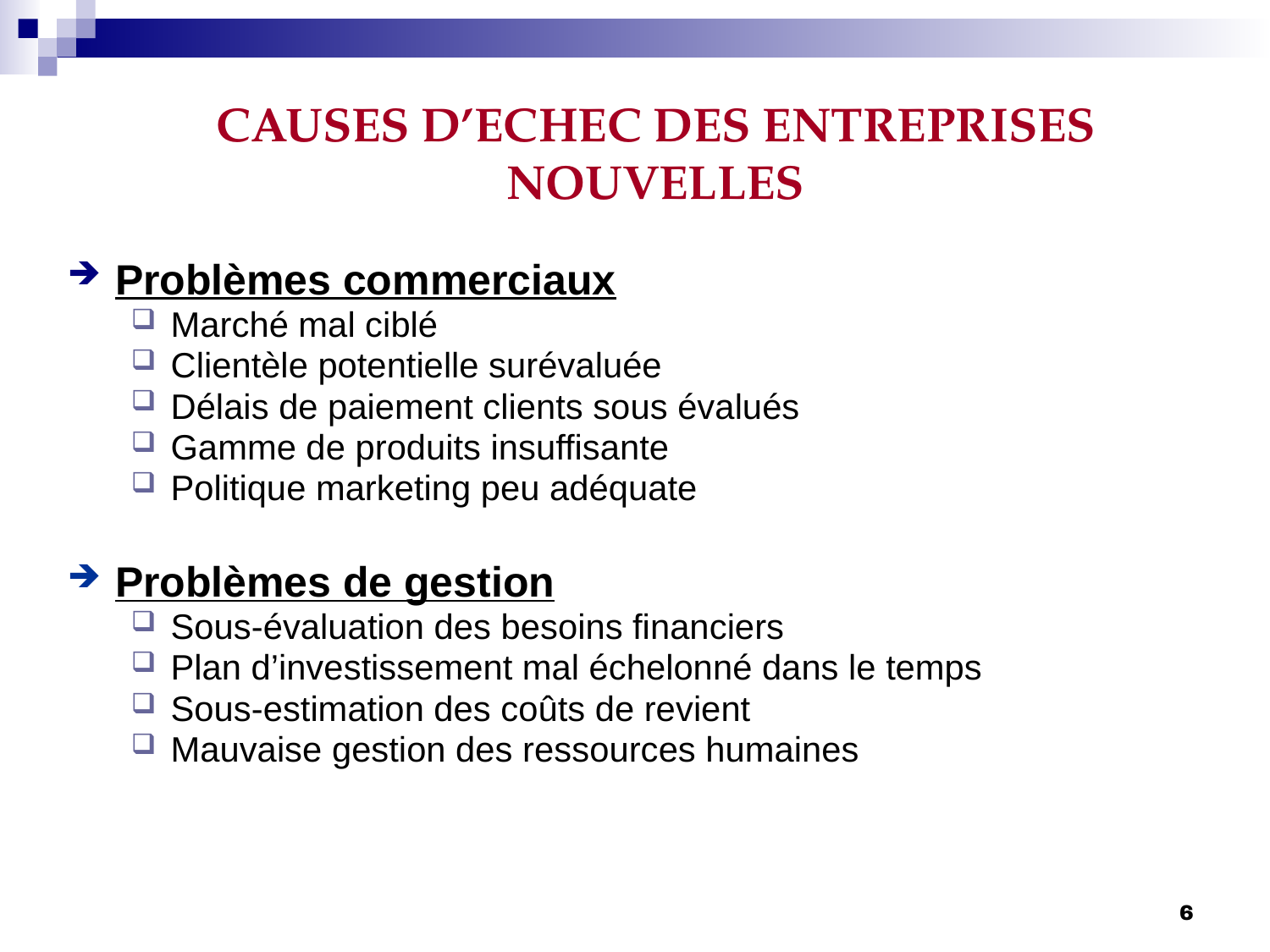

# CAUSES D’ECHEC DES ENTREPRISES NOUVELLES
Problèmes commerciaux
Marché mal ciblé
Clientèle potentielle surévaluée
Délais de paiement clients sous évalués
Gamme de produits insuffisante
Politique marketing peu adéquate

Problèmes de gestion
Sous-évaluation des besoins financiers
Plan d’investissement mal échelonné dans le temps
Sous-estimation des coûts de revient
Mauvaise gestion des ressources humaines
6